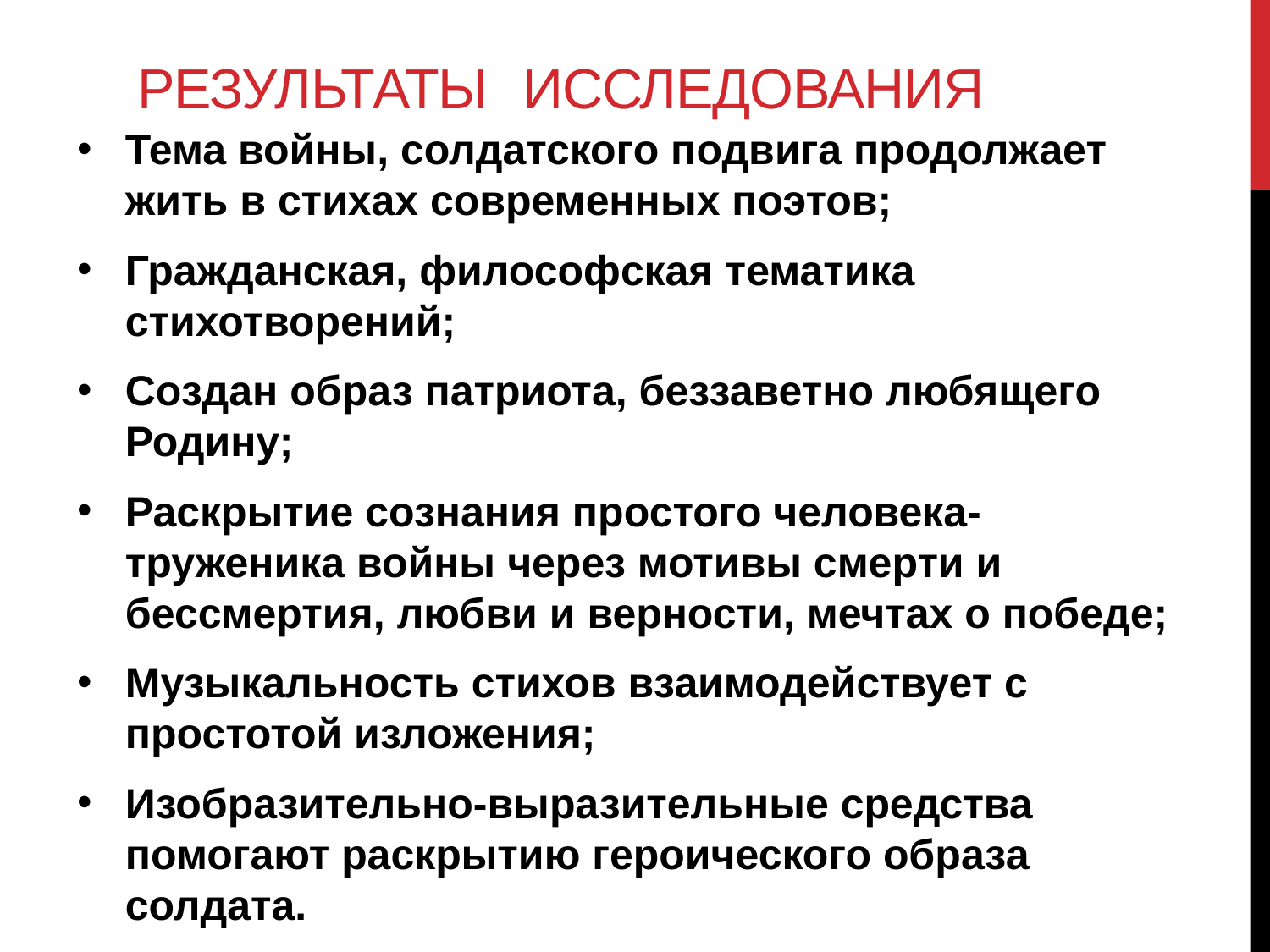

# Результаты  Исследования
Тема войны, солдатского подвига продолжает жить в стихах современных поэтов;
Гражданская, философская тематика стихотворений;
Создан образ патриота, беззаветно любящего Родину;
Раскрытие сознания простого человека-труженика войны через мотивы смерти и бессмертия, любви и верности, мечтах о победе;
Музыкальность стихов взаимодействует с простотой изложения;
Изобразительно-выразительные средства помогают раскрытию героического образа солдата.